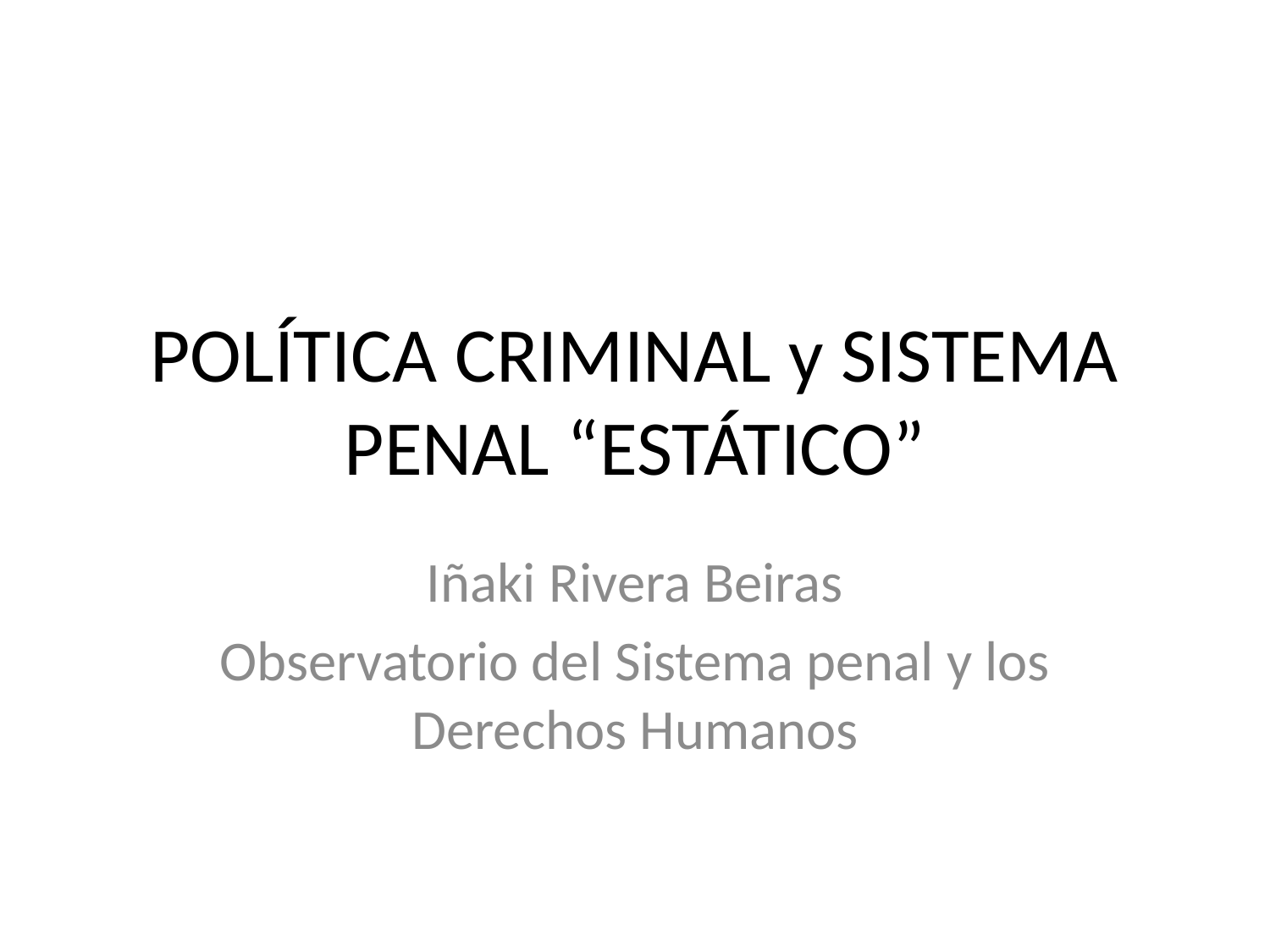

# POLÍTICA CRIMINAL y SISTEMA PENAL “ESTÁTICO”
Iñaki Rivera Beiras
Observatorio del Sistema penal y los Derechos Humanos